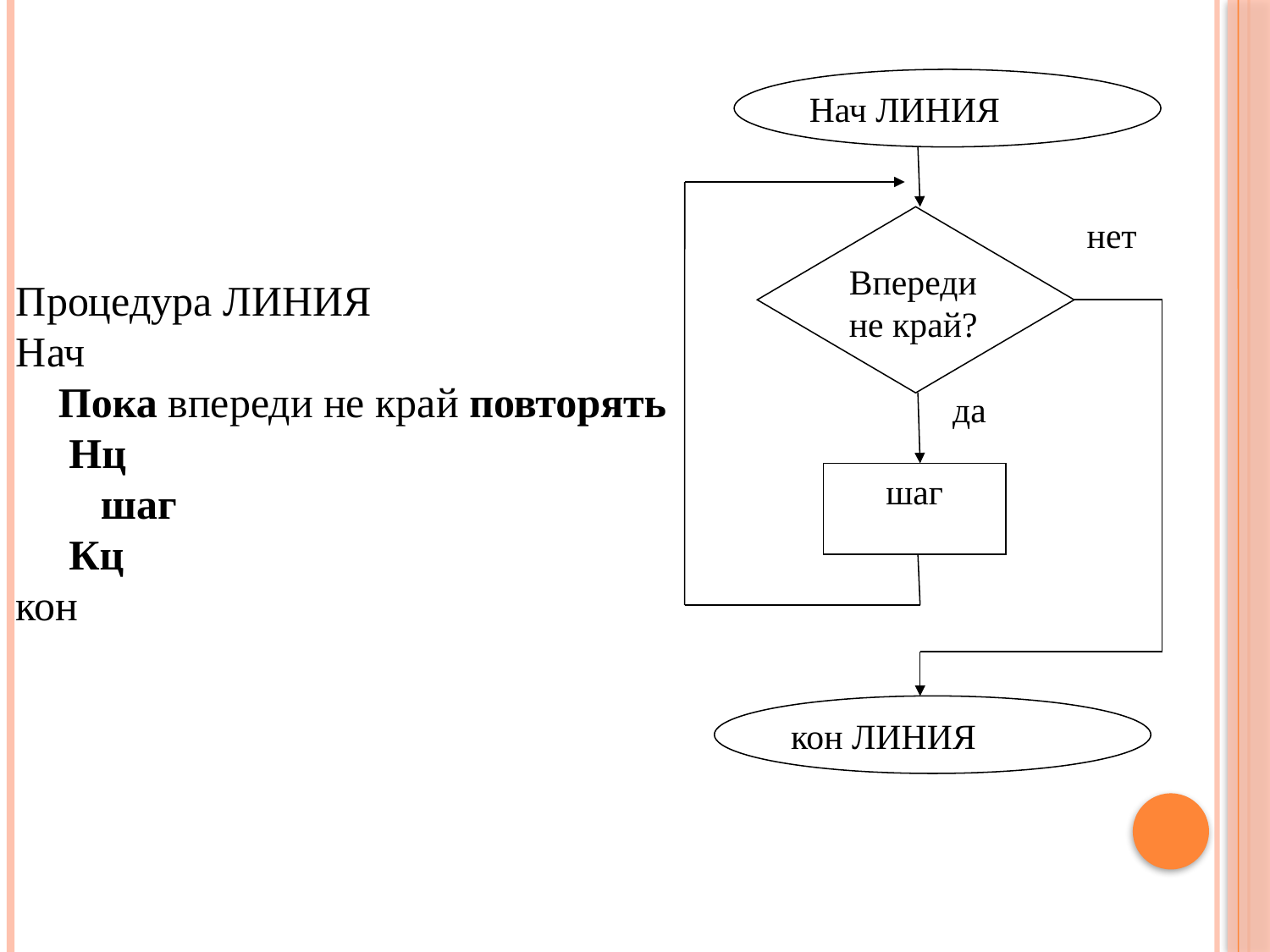

Нач ЛИНИЯ
Впереди не край?
нет
да
шаг
кон ЛИНИЯ
Процедура ЛИНИЯ
Нач
    Пока впереди не край повторять
     Нц
        шаг
     Кц
кон